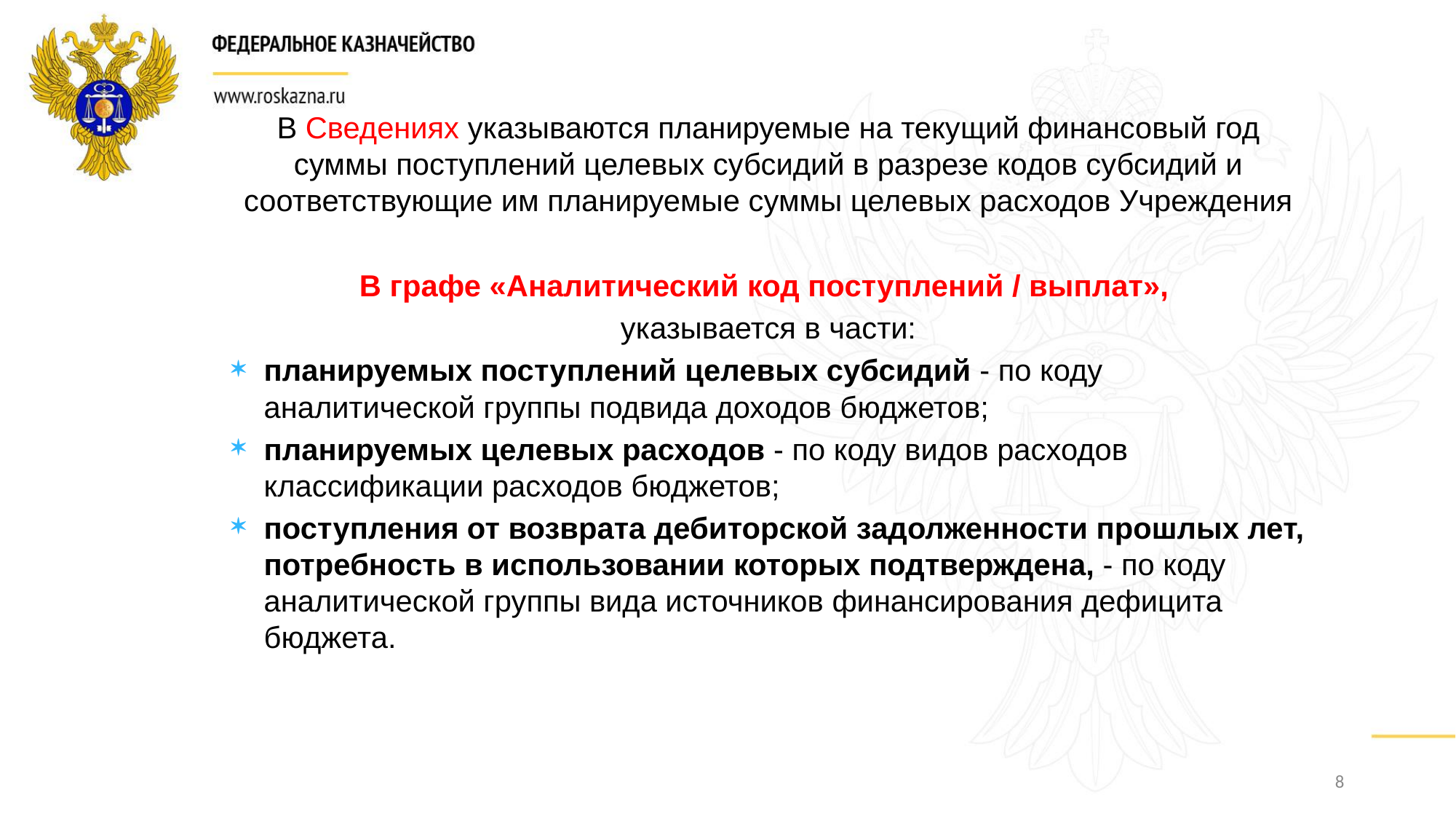

В Сведениях указываются планируемые на текущий финансовый год суммы поступлений целевых субсидий в разрезе кодов субсидий и соответствующие им планируемые суммы целевых расходов Учреждения

В графе «Аналитический код поступлений / выплат»,
указывается в части:
планируемых поступлений целевых субсидий - по коду аналитической группы подвида доходов бюджетов;
планируемых целевых расходов - по коду видов расходов классификации расходов бюджетов;
поступления от возврата дебиторской задолженности прошлых лет, потребность в использовании которых подтверждена, - по коду аналитической группы вида источников финансирования дефицита бюджета.
8